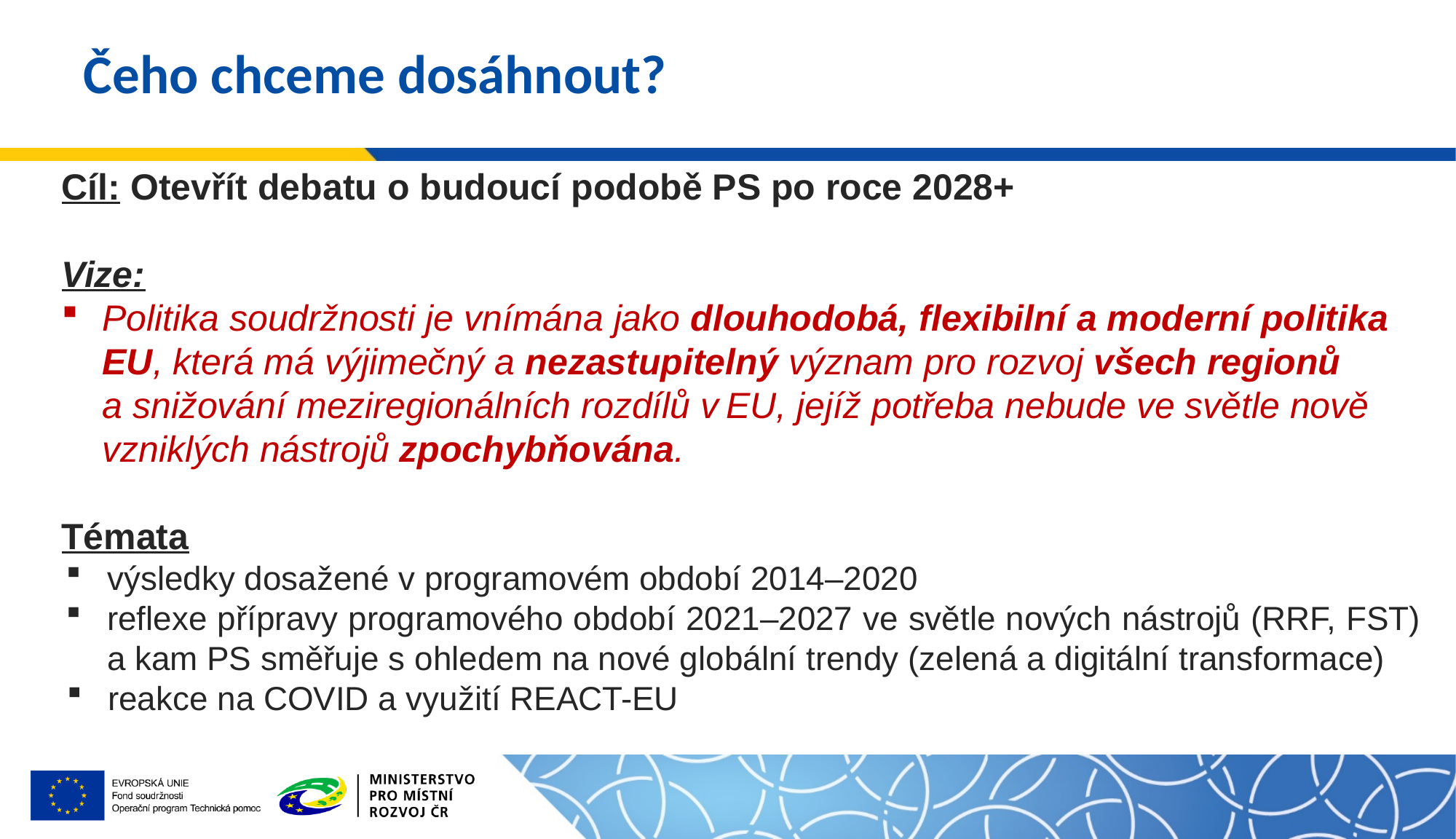

# Čeho chceme dosáhnout?
Cíl: Otevřít debatu o budoucí podobě PS po roce 2028+

Vize:
Politika soudržnosti je vnímána jako dlouhodobá, flexibilní a moderní politika EU, která má výjimečný a nezastupitelný význam pro rozvoj všech regionů
a snižování meziregionálních rozdílů v EU, jejíž potřeba nebude ve světle nově vzniklých nástrojů zpochybňována.

Témata
výsledky dosažené v programovém období 2014–2020
reflexe přípravy programového období 2021–2027 ve světle nových nástrojů (RRF, FST) a kam PS směřuje s ohledem na nové globální trendy (zelená a digitální transformace)
reakce na COVID a využití REACT-EU